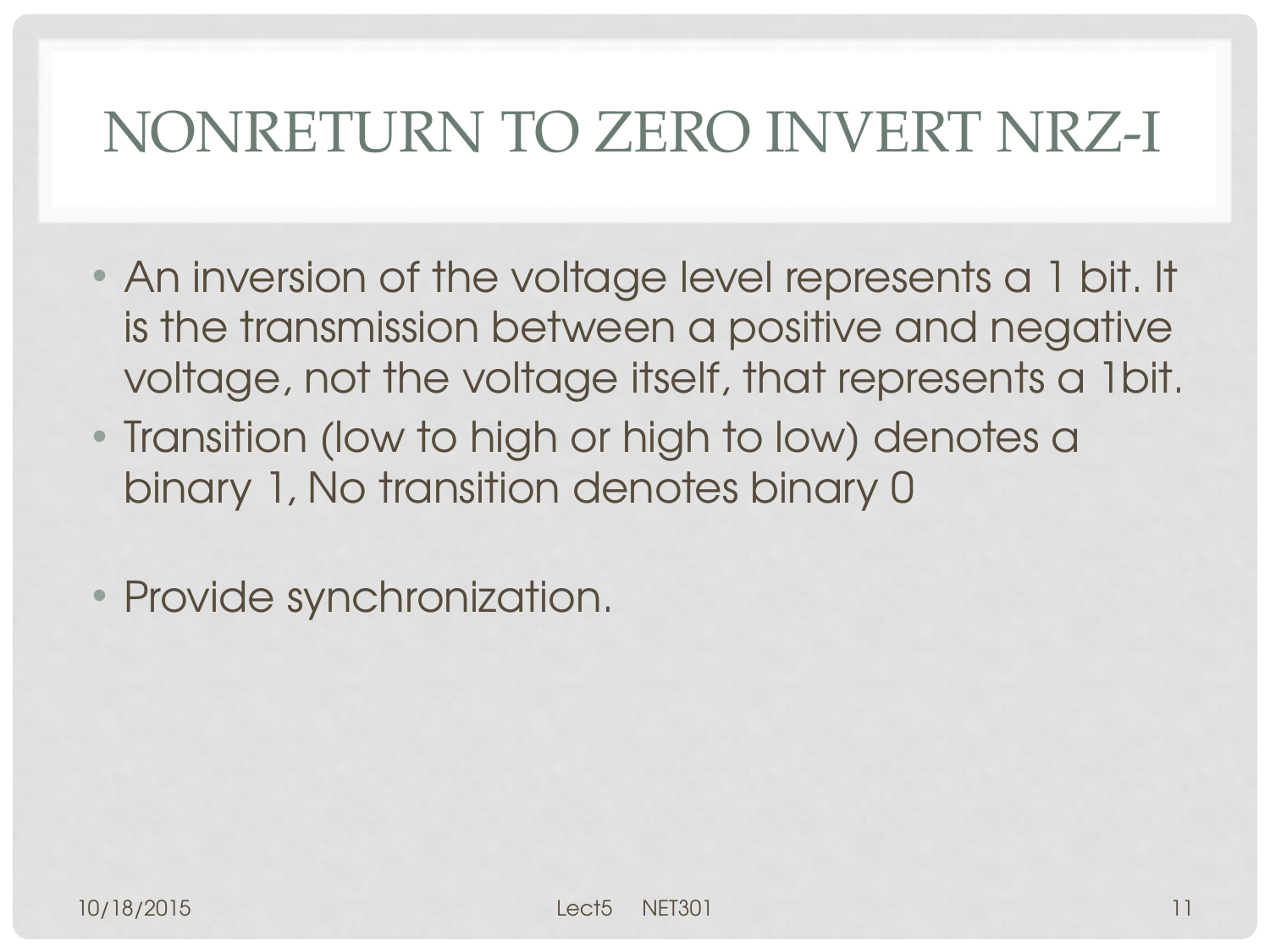

# NonReturn to Zero Invert NRZ-I
An inversion of the voltage level represents a 1 bit. It is the transmission between a positive and negative voltage, not the voltage itself, that represents a 1bit.
Transition (low to high or high to low) denotes a binary 1, No transition denotes binary 0

Provide synchronization.
10/18/2015
Lect5     NET301
11